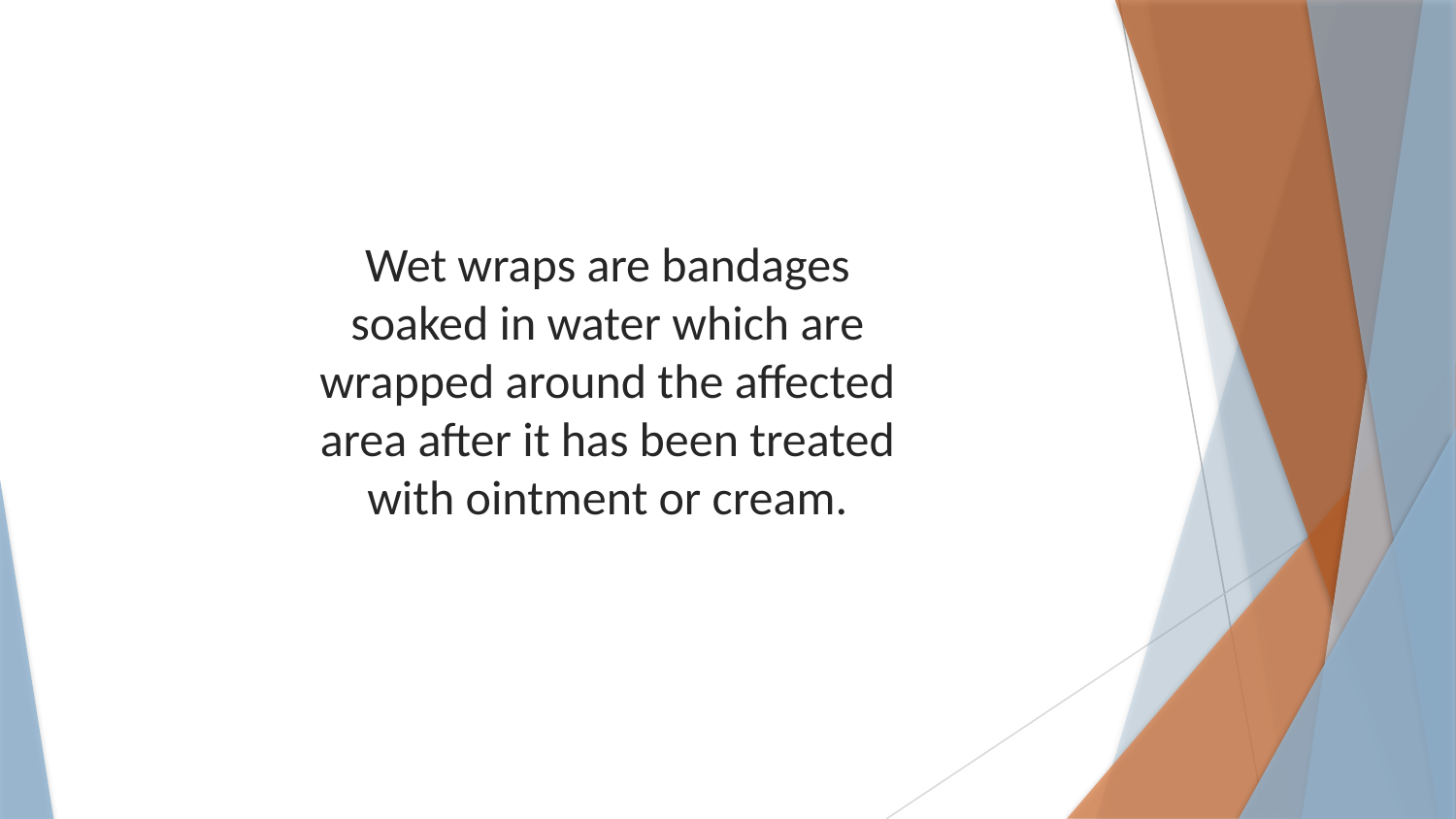

Wet wraps are bandages soaked in water which are wrapped around the affected area after it has been treated with ointment or cream.